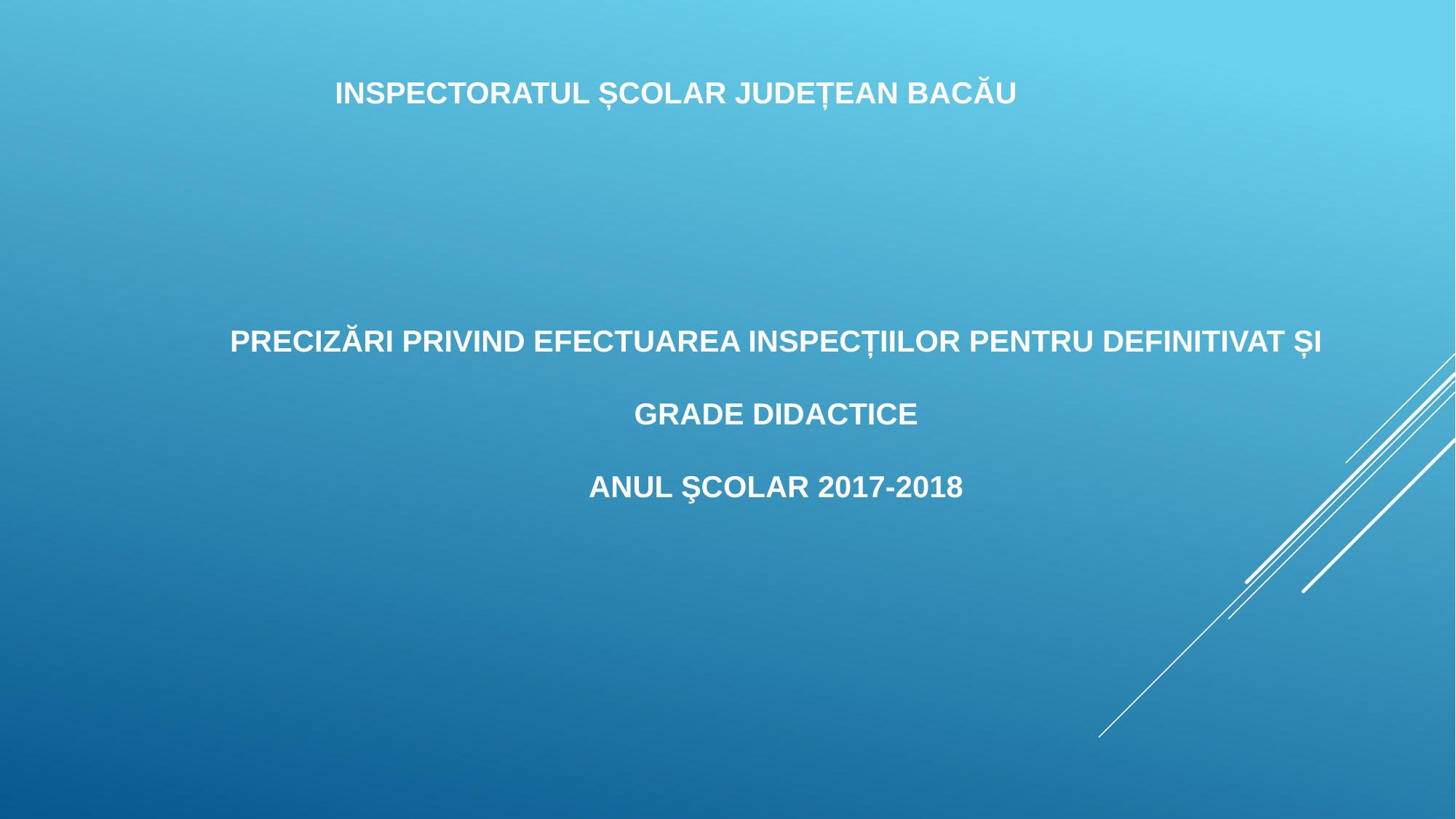

INSPECTORATUL ȘCOLAR JUDEȚEAN BACĂU
PRECIZĂRI PRIVIND EFECTUAREA INSPECȚIILOR PENTRU DEFINITIVAT ȘI GRADE DIDACTICE
ANUL ŞCOLAR 2017-2018